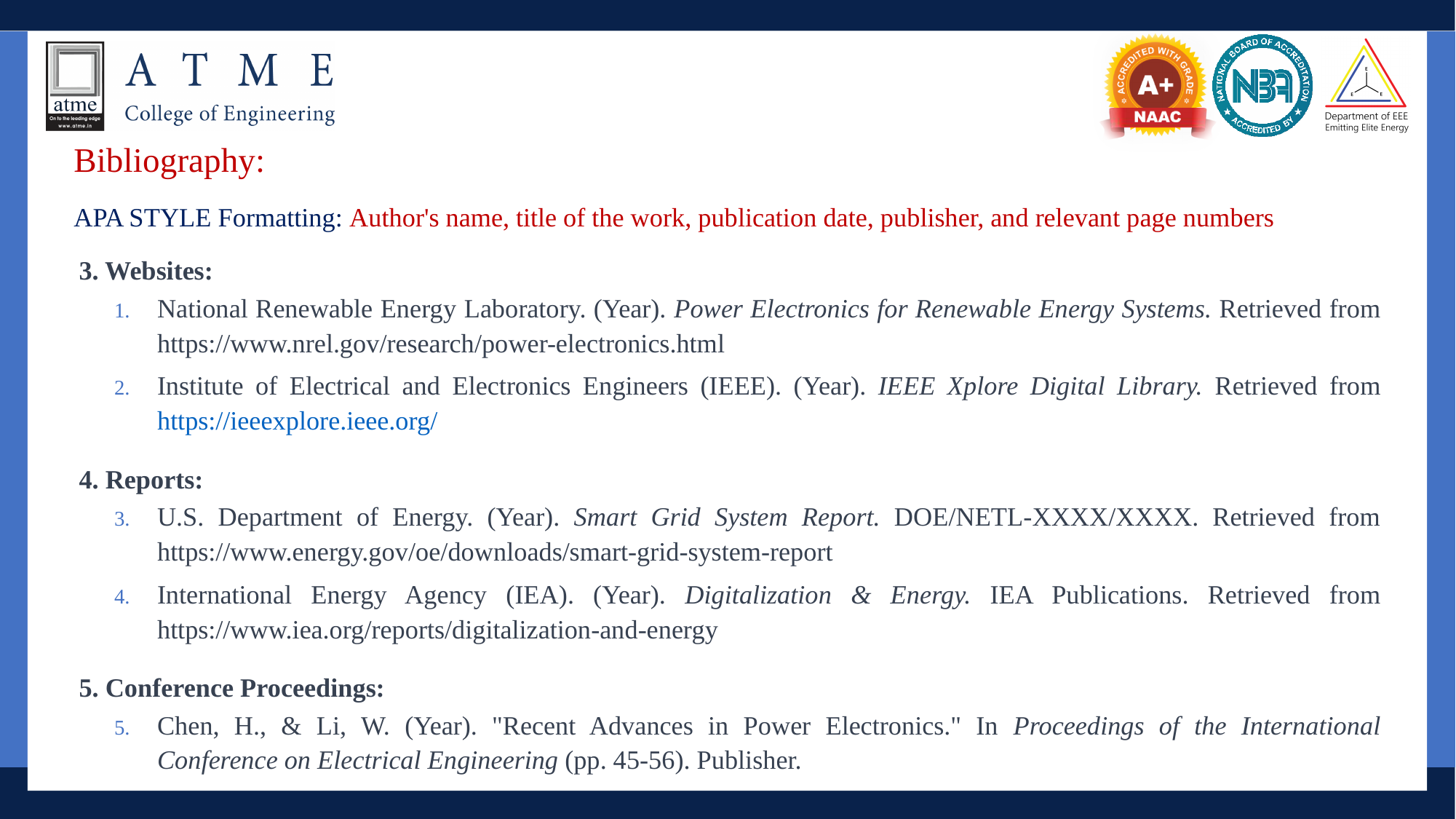

Bibliography:
APA STYLE Formatting: Author's name, title of the work, publication date, publisher, and relevant page numbers
3. Websites:
National Renewable Energy Laboratory. (Year). Power Electronics for Renewable Energy Systems. Retrieved from https://www.nrel.gov/research/power-electronics.html
Institute of Electrical and Electronics Engineers (IEEE). (Year). IEEE Xplore Digital Library. Retrieved from https://ieeexplore.ieee.org/
4. Reports:
U.S. Department of Energy. (Year). Smart Grid System Report. DOE/NETL-XXXX/XXXX. Retrieved from https://www.energy.gov/oe/downloads/smart-grid-system-report
International Energy Agency (IEA). (Year). Digitalization & Energy. IEA Publications. Retrieved from https://www.iea.org/reports/digitalization-and-energy
5. Conference Proceedings:
Chen, H., & Li, W. (Year). "Recent Advances in Power Electronics." In Proceedings of the International Conference on Electrical Engineering (pp. 45-56). Publisher.